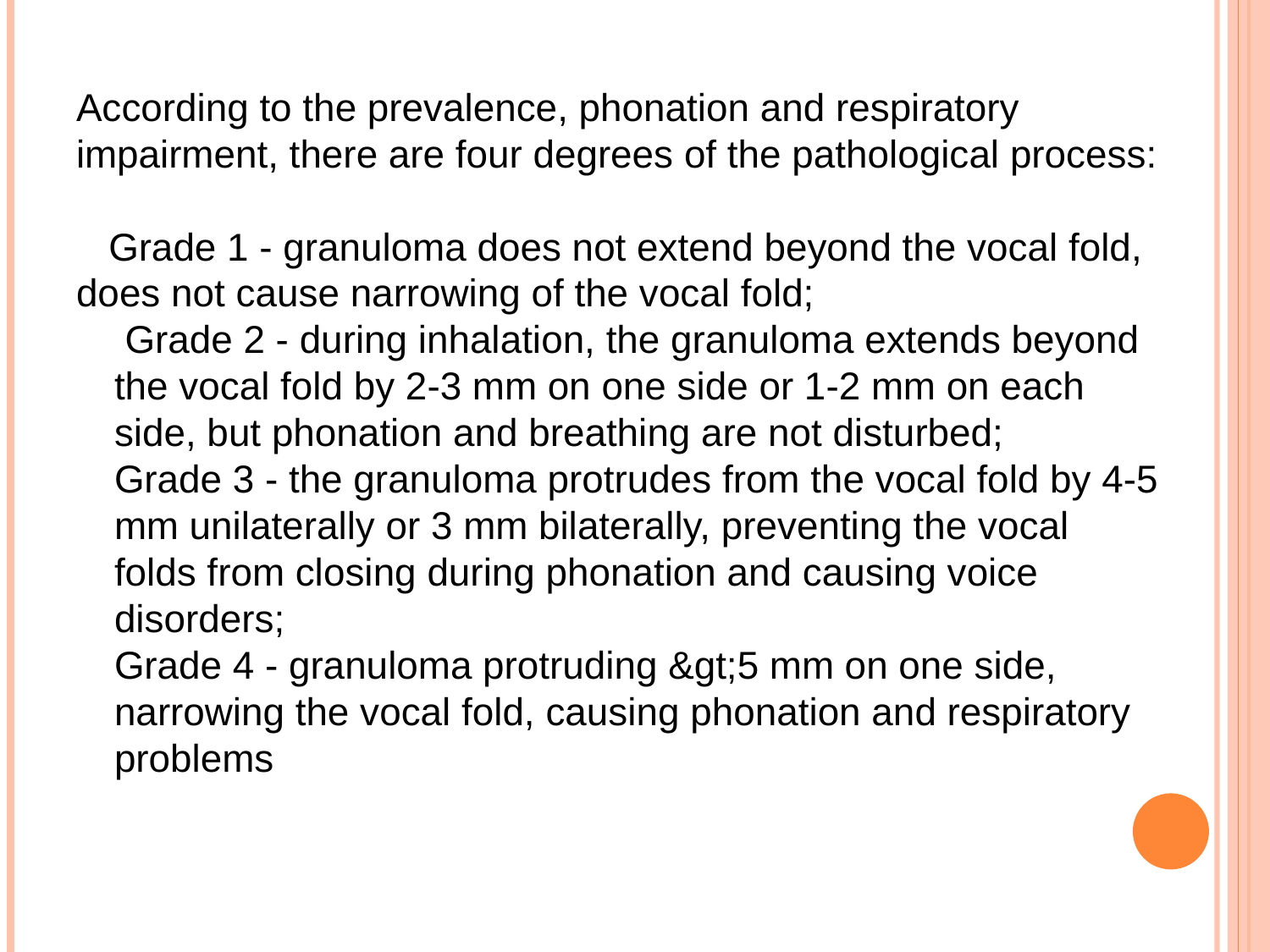

#
According to the prevalence, phonation and respiratory impairment, there are four degrees of the pathological process:

   Grade 1 - granuloma does not extend beyond the vocal fold, does not cause narrowing of the vocal fold;
 Grade 2 - during inhalation, the granuloma extends beyond the vocal fold by 2-3 mm on one side or 1-2 mm on each side, but phonation and breathing are not disturbed;
Grade 3 - the granuloma protrudes from the vocal fold by 4-5 mm unilaterally or 3 mm bilaterally, preventing the vocal folds from closing during phonation and causing voice disorders;
Grade 4 - granuloma protruding &gt;5 mm on one side, narrowing the vocal fold, causing phonation and respiratory problems